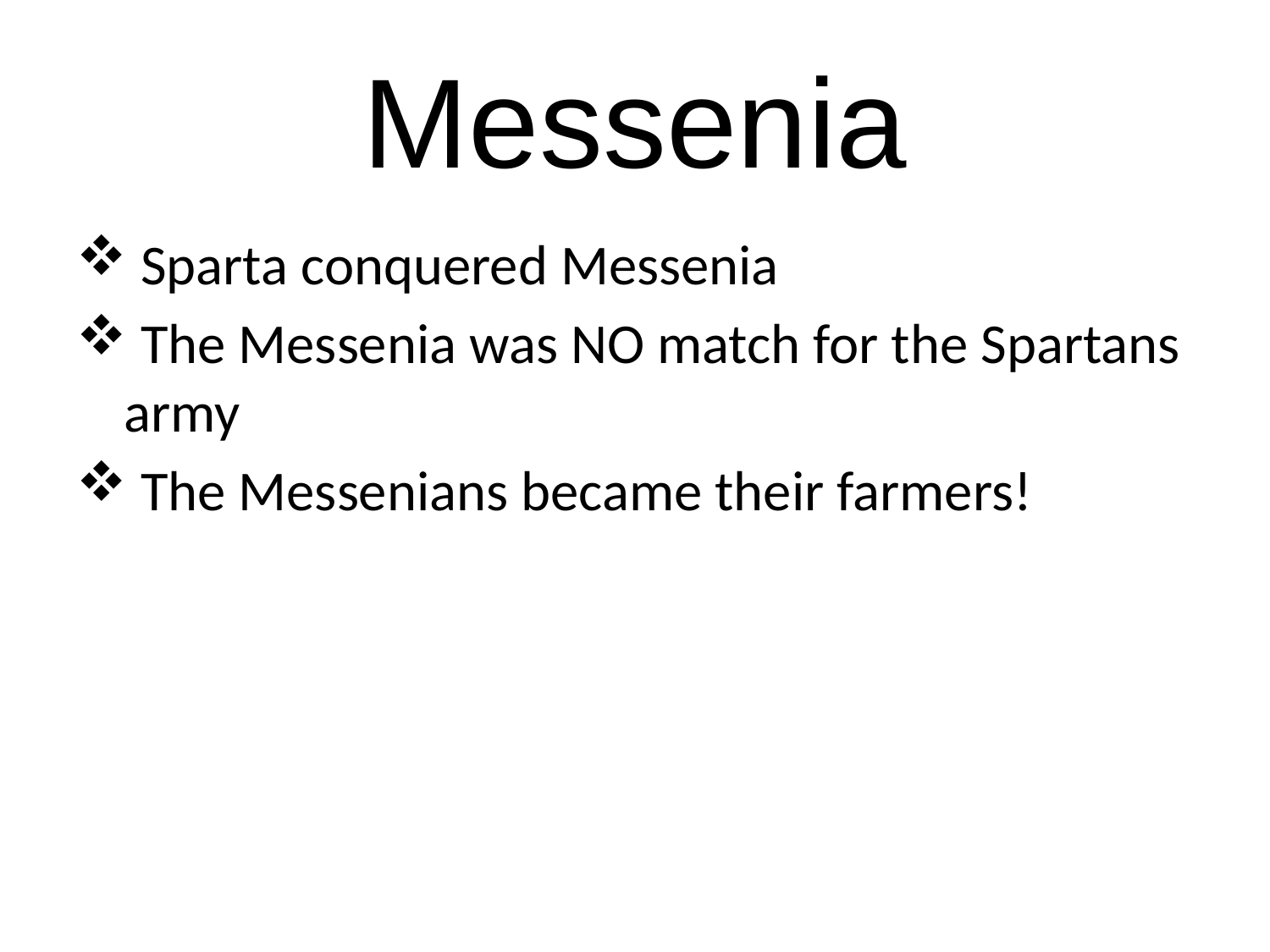

# Messenia
 Sparta conquered Messenia
 The Messenia was NO match for the Spartans army
 The Messenians became their farmers!